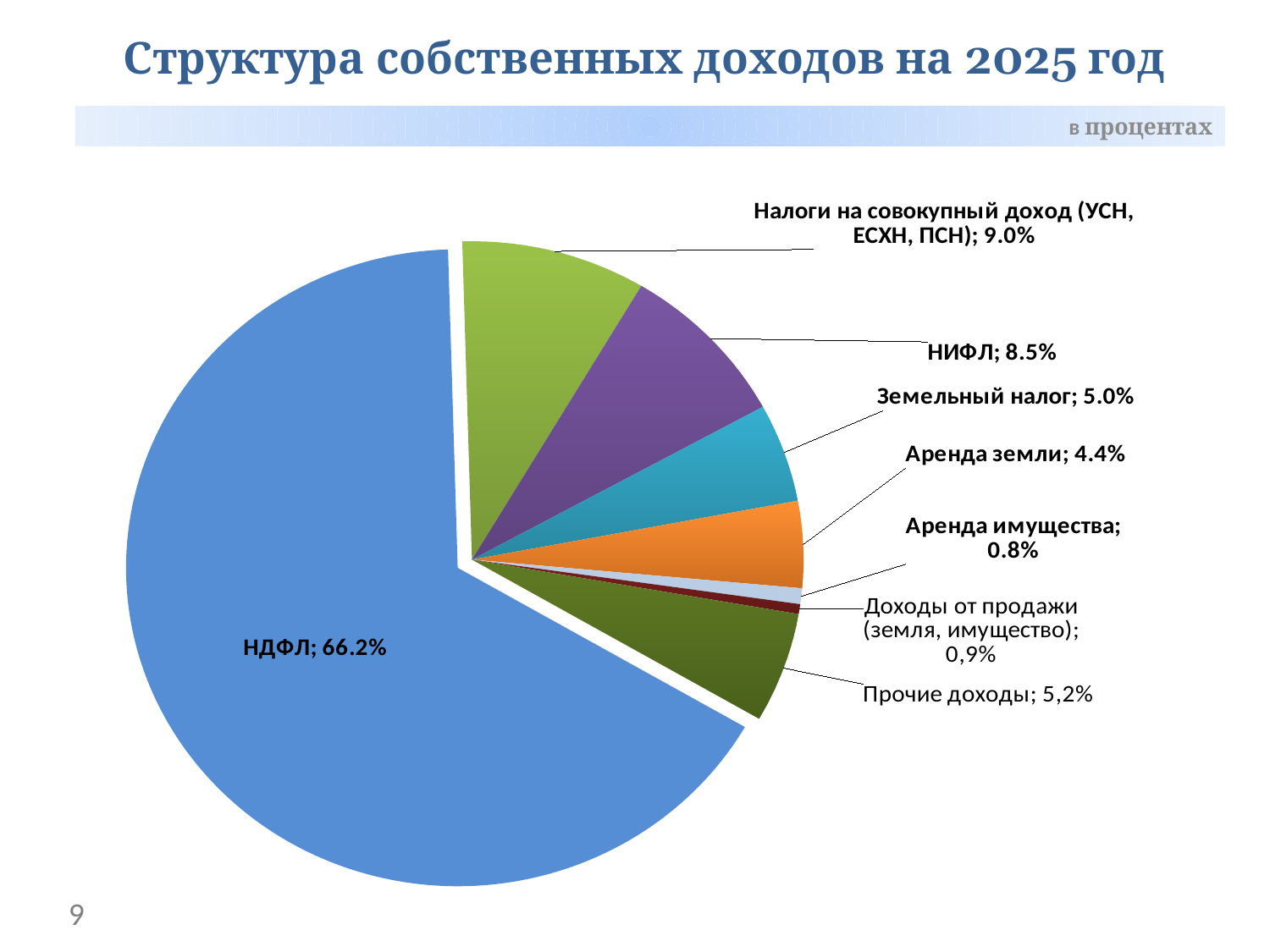

# Структура собственных доходов на 2025 год
в процентах

### Chart

| Category | Столбец1 |
|---|---|
|  | None |
| НДФЛ | 0.6620000000000006 |
| Налоги на совокупный доход (УСН, ЕСХН, ПСН) | 0.09000000000000002 |
| НИФЛ | 0.085 |
| Земельный налог | 0.05 |
| Аренда земли | 0.044 |
| Аренда имущества | 0.008000000000000009 |
| Доходы от продажи (земля, имущество) | 0.005000000000000004 |
| Прочие доходы | 0.056 |
9